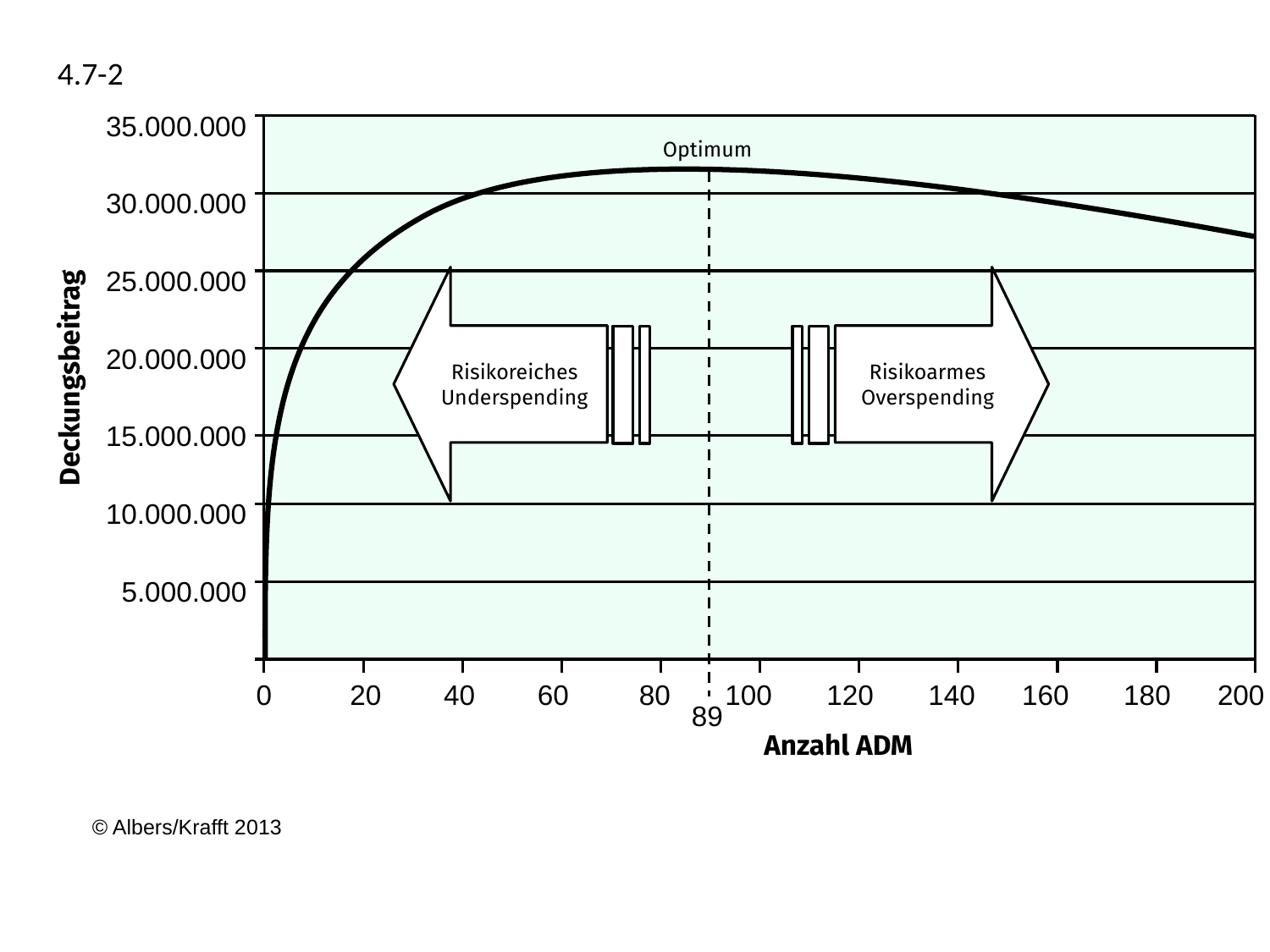

4.7-2
Deckungsbeitrag
35.000.000
30.000.000
25.000.000
20.000.000
15.000.000
10.000.000
5.000.000

Optimum

Risikoreiches Underspending
Risikoarmes Overspending

0          20        40        60         80       100       120       140      160       180      200
89
Anzahl ADM
© Albers/Krafft 2013